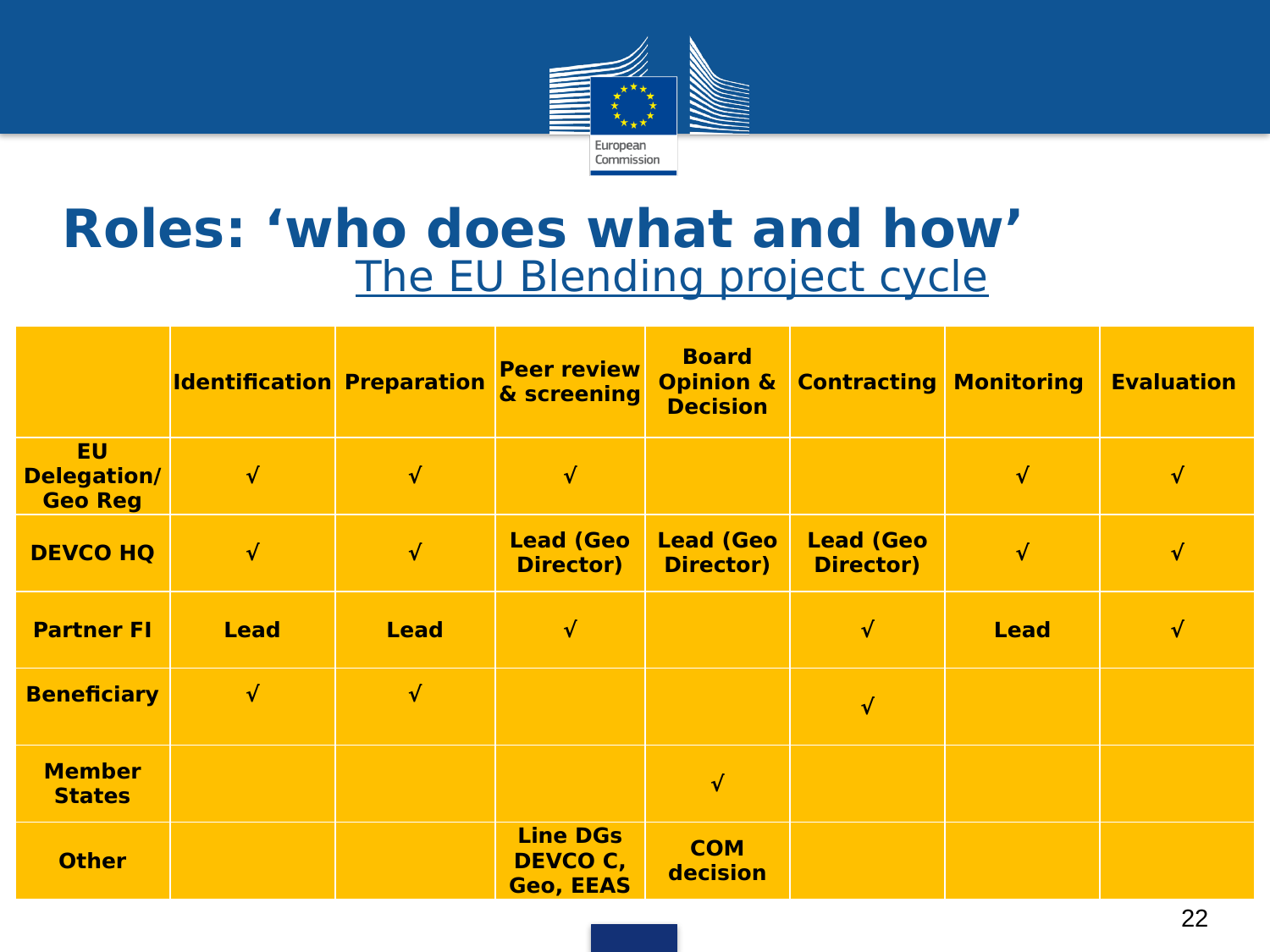

# Roles: ‘who does what and how’
The EU Blending project cycle
|  | Identification | Preparation | Peer review & screening | Board Opinion & Decision | Contracting | Monitoring | Evaluation |
| --- | --- | --- | --- | --- | --- | --- | --- |
| EU Delegation/Geo Reg | √ | √ | √ |  |  | √ | √ |
| DEVCO HQ | √ | √ | Lead (Geo Director) | Lead (Geo Director) | Lead (Geo Director) | √ | √ |
| Partner FI | Lead | Lead | √ |  | √ | Lead | √ |
| Beneficiary | √ | √ |  |  | √ |  |  |
| Member States |  |  |  | √ |  |  |  |
| Other |  |  | Line DGs DEVCO C, Geo, EEAS | COM decision |  |  |  |
22